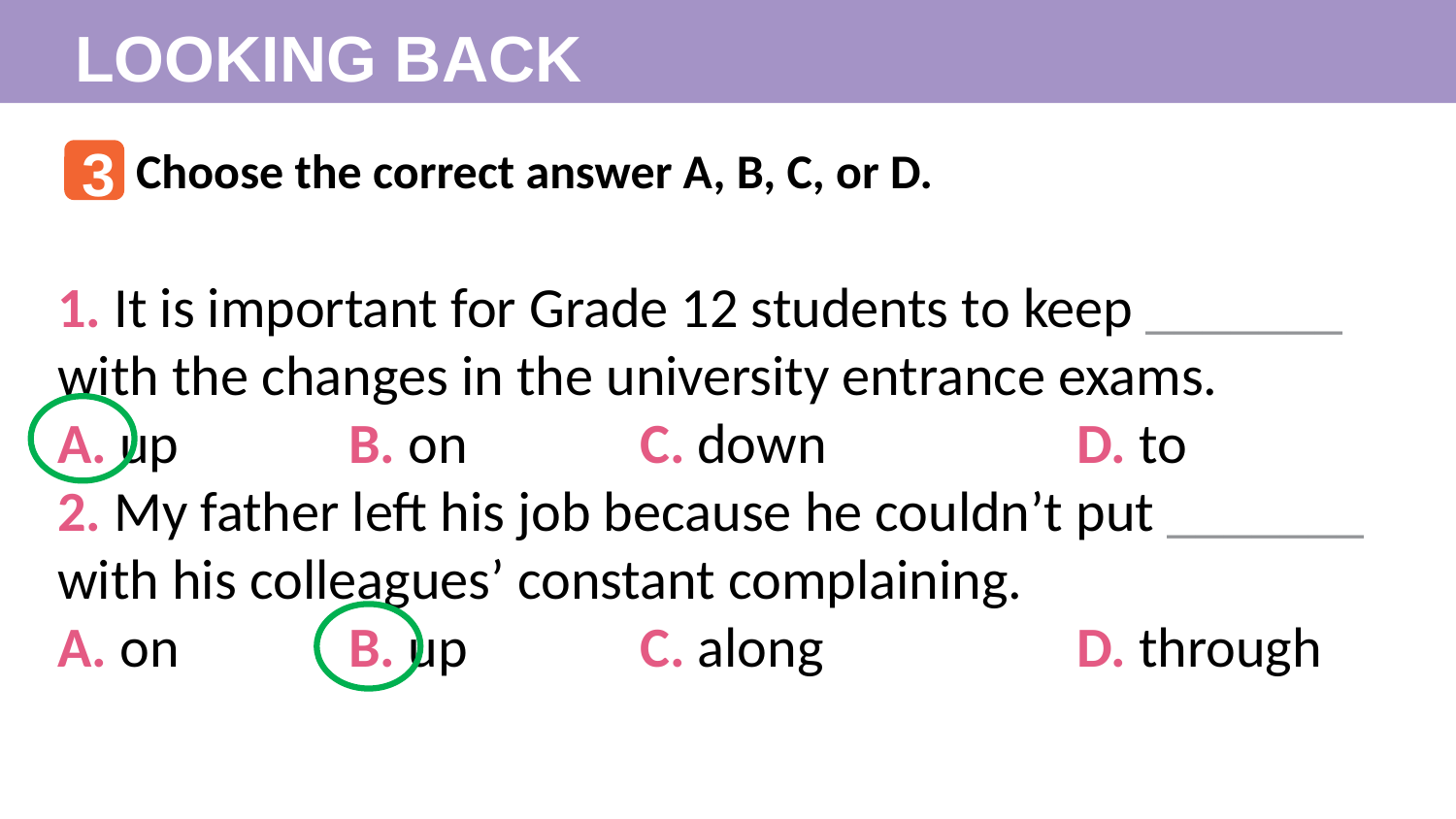

LOOKING BACK
3
Choose the correct answer A, B, C, or D.

1. It is important for Grade 12 students to keep _______ with the changes in the university entrance exams.
A. up 		B. on 		C. down 		D. to
2. My father left his job because he couldn’t put _______ with his colleagues’ constant complaining.
A. on 		B. up 		C. along 		D. through